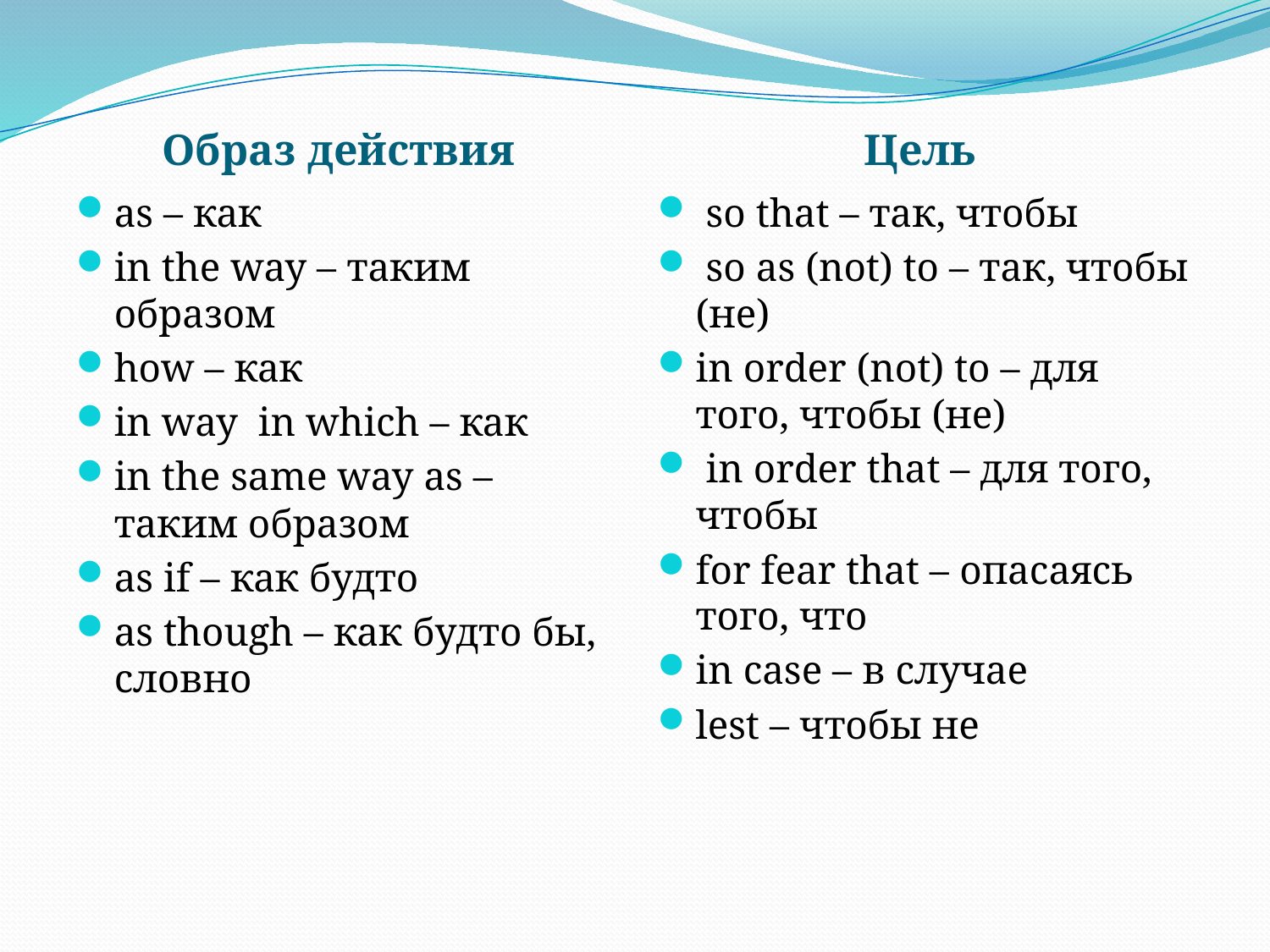

#
Образ действия
Цель
as – как
in the way – таким образом
how – как
in way  in which – как
in the same way as – таким образом
as if – как будто
as though – как будто бы, словно
 so that – так, чтобы
 so as (not) to – так, чтобы (не)
in order (not) to – для того, чтобы (не)
 in order that – для того, чтобы
for fear that – опасаясь того, что
in case – в случае
lest – чтобы не